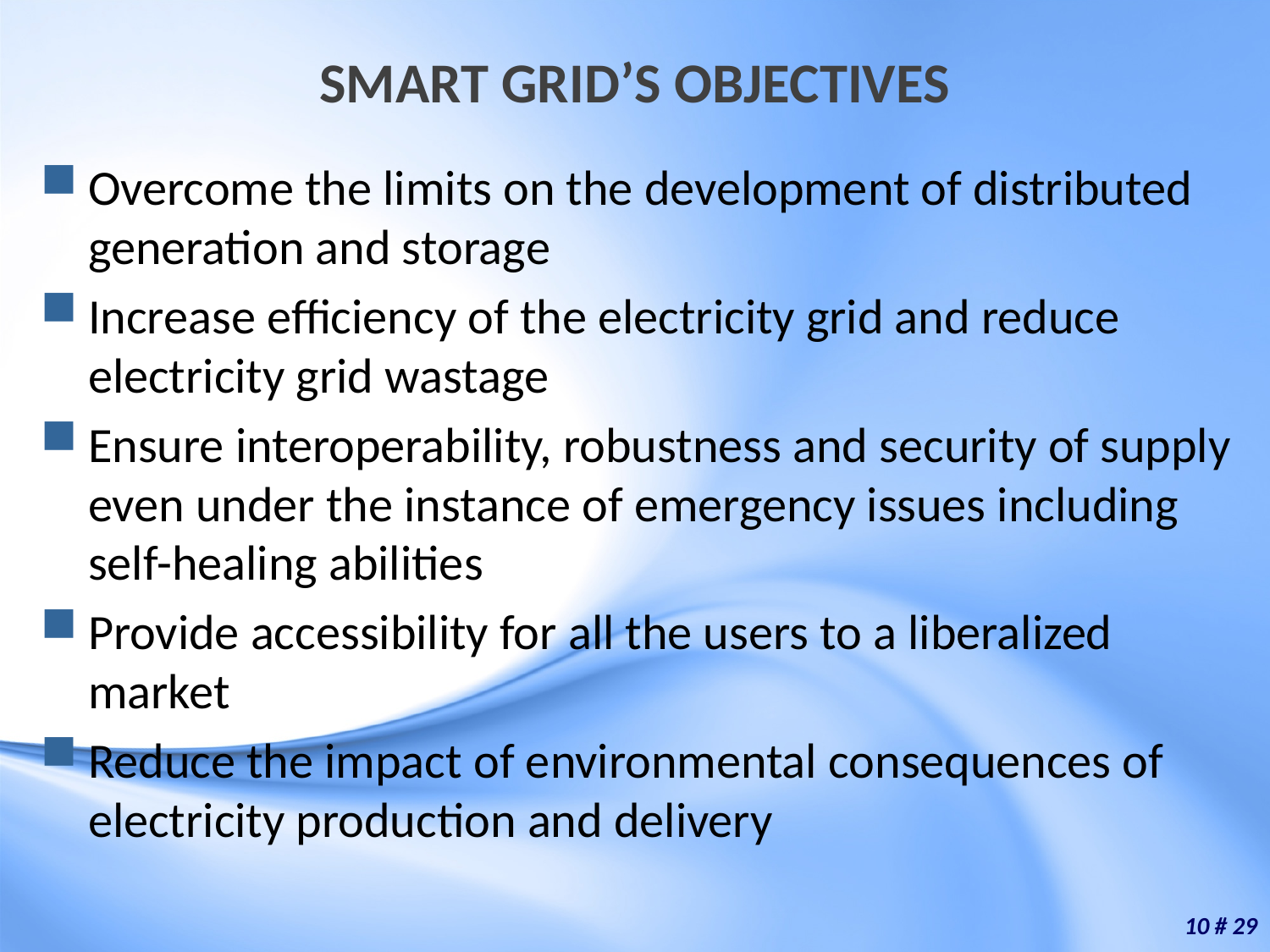

# SMART GRID’S OBJECTIVES
Overcome the limits on the development of distributed generation and storage
Increase efficiency of the electricity grid and reduce electricity grid wastage
Ensure interoperability, robustness and security of supply even under the instance of emergency issues including self-healing abilities
Provide accessibility for all the users to a liberalized market
Reduce the impact of environmental consequences of electricity production and delivery
10 # 29